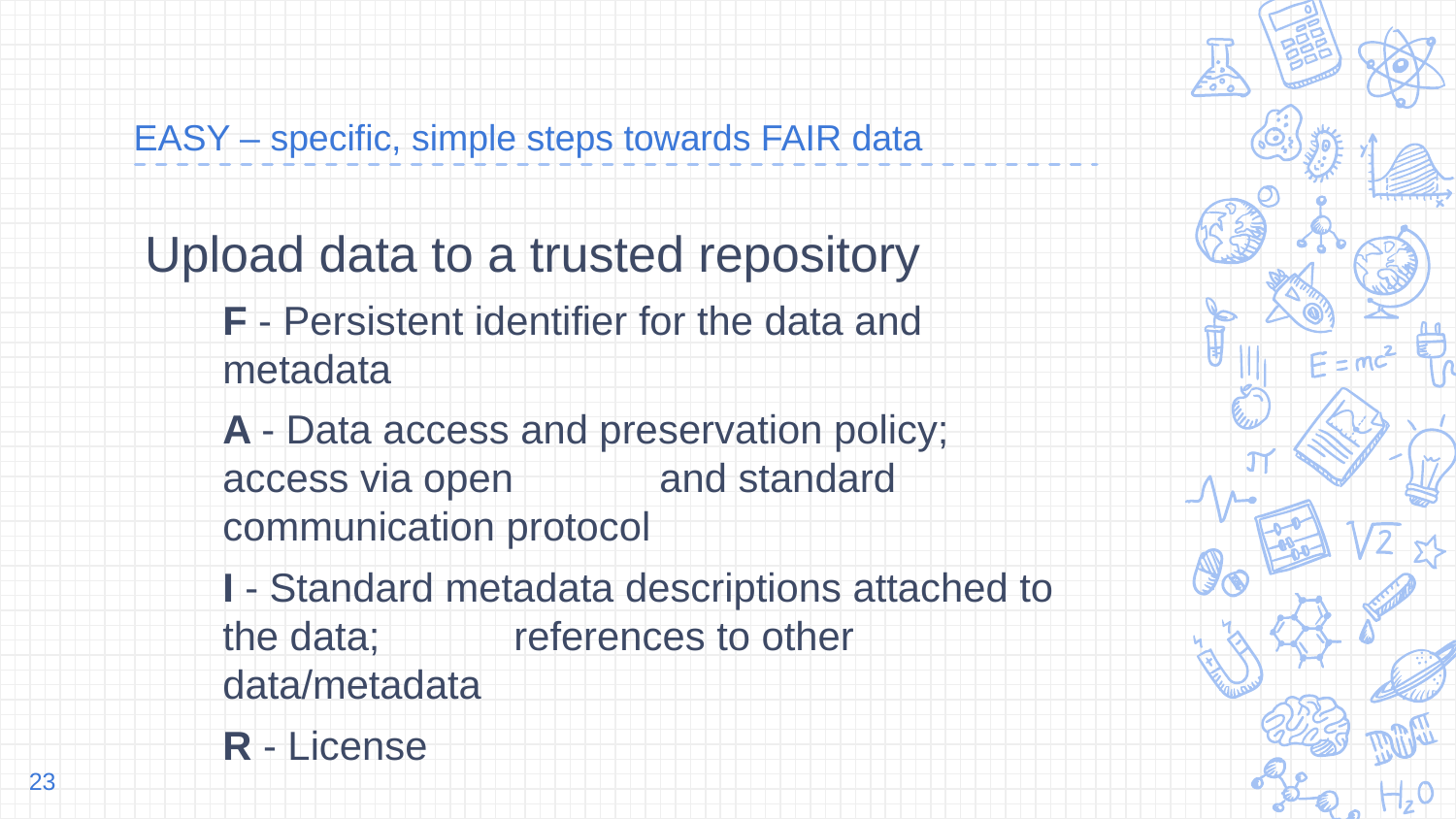

# EASY – specific, simple steps towards FAIR data
Upload data to a trusted repository
F - Persistent identifier for the data and metadata
A - Data access and preservation policy; access via open 	and standard communication protocol
I - Standard metadata descriptions attached to the data; 	references to other data/metadata
R - License

23